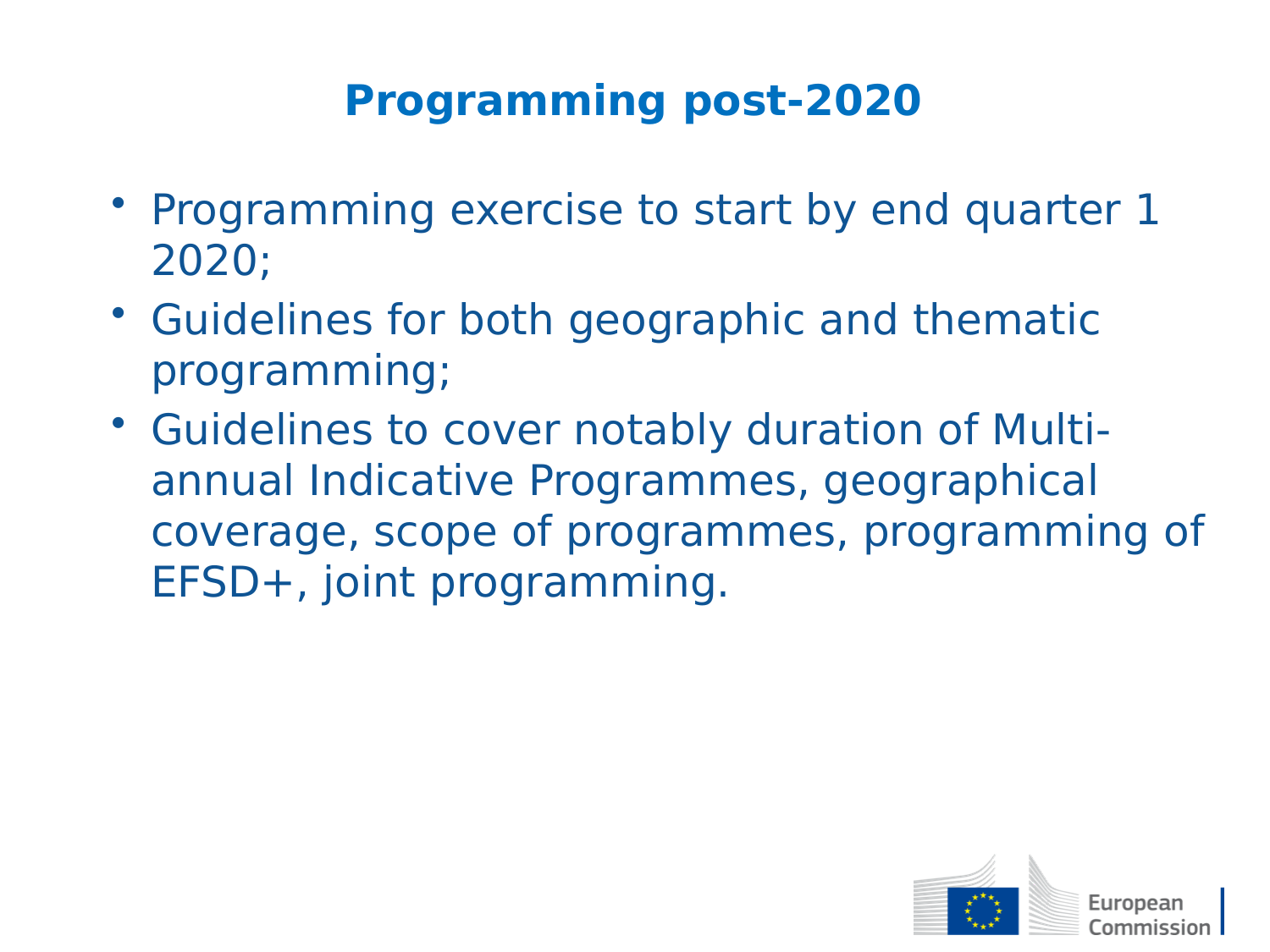

# Programming post-2020
Programming exercise to start by end quarter 1 2020;
Guidelines for both geographic and thematic programming;
Guidelines to cover notably duration of Multi-annual Indicative Programmes, geographical coverage, scope of programmes, programming of EFSD+, joint programming.